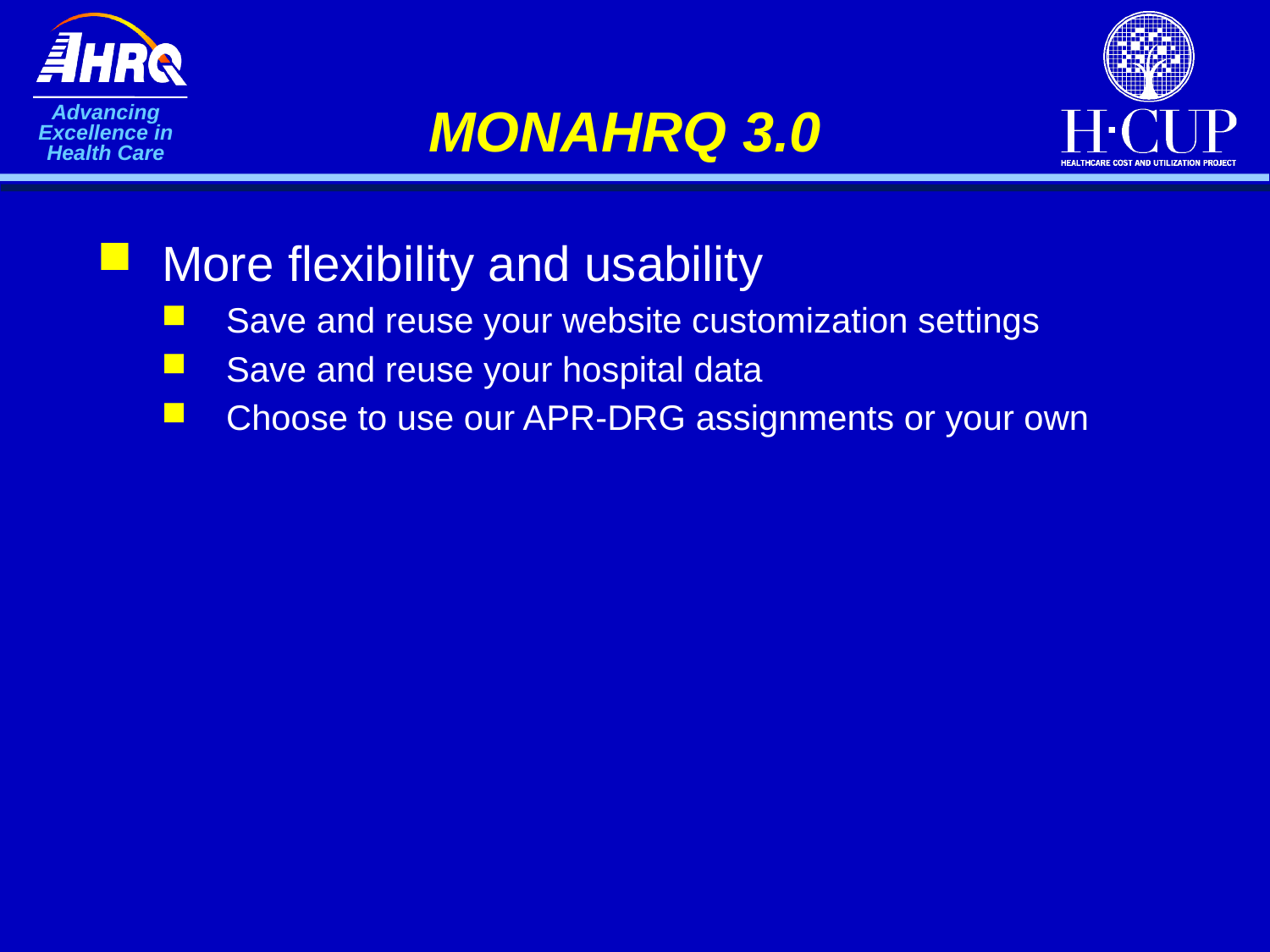

# MONAHRQ 3.0
More flexibility and usability
Save and reuse your website customization settings
Save and reuse your hospital data
Choose to use our APR-DRG assignments or your own